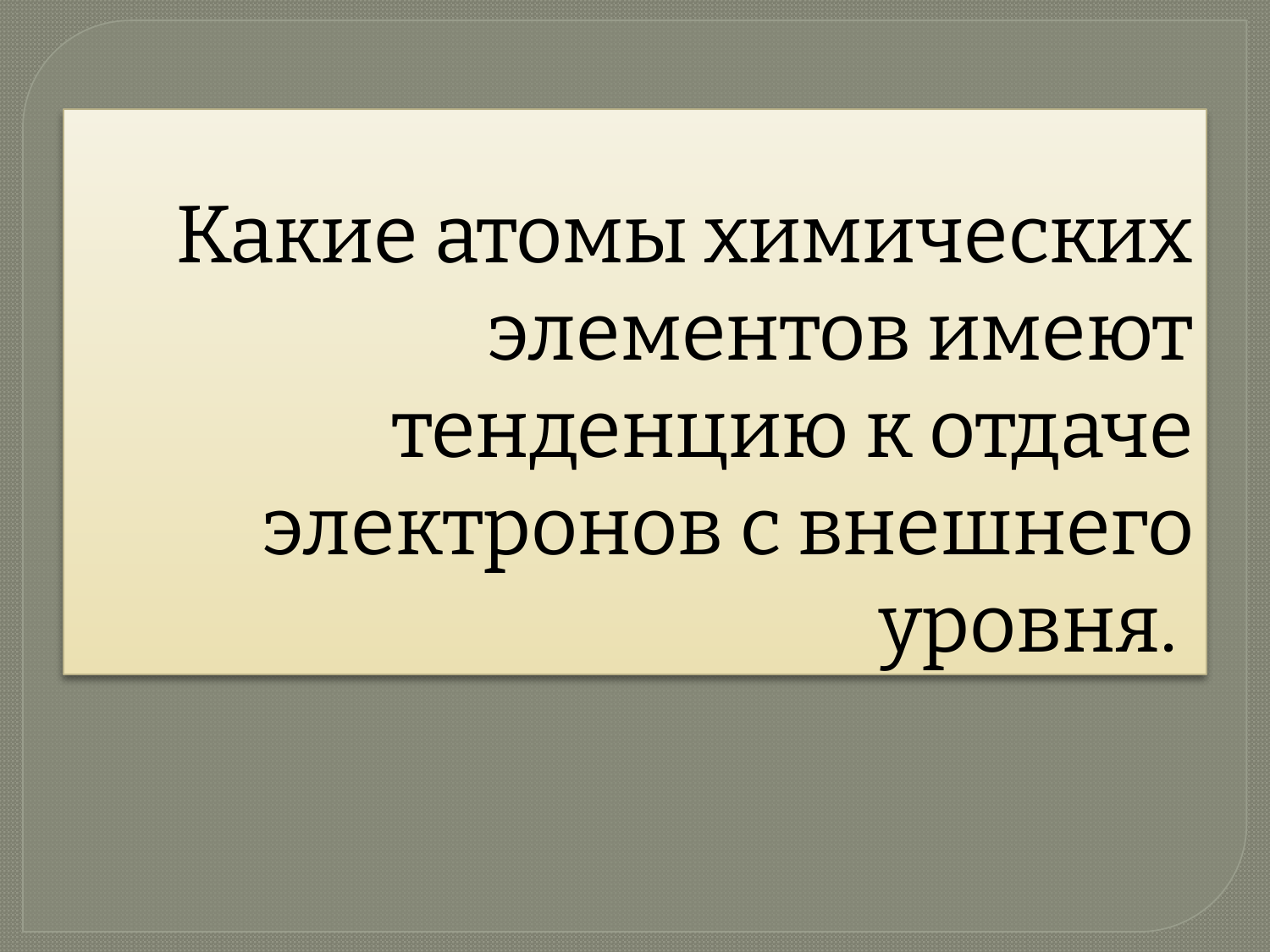

# Какие атомы химических элементов имеют тенденцию к отдаче электронов с внешнего уровня.